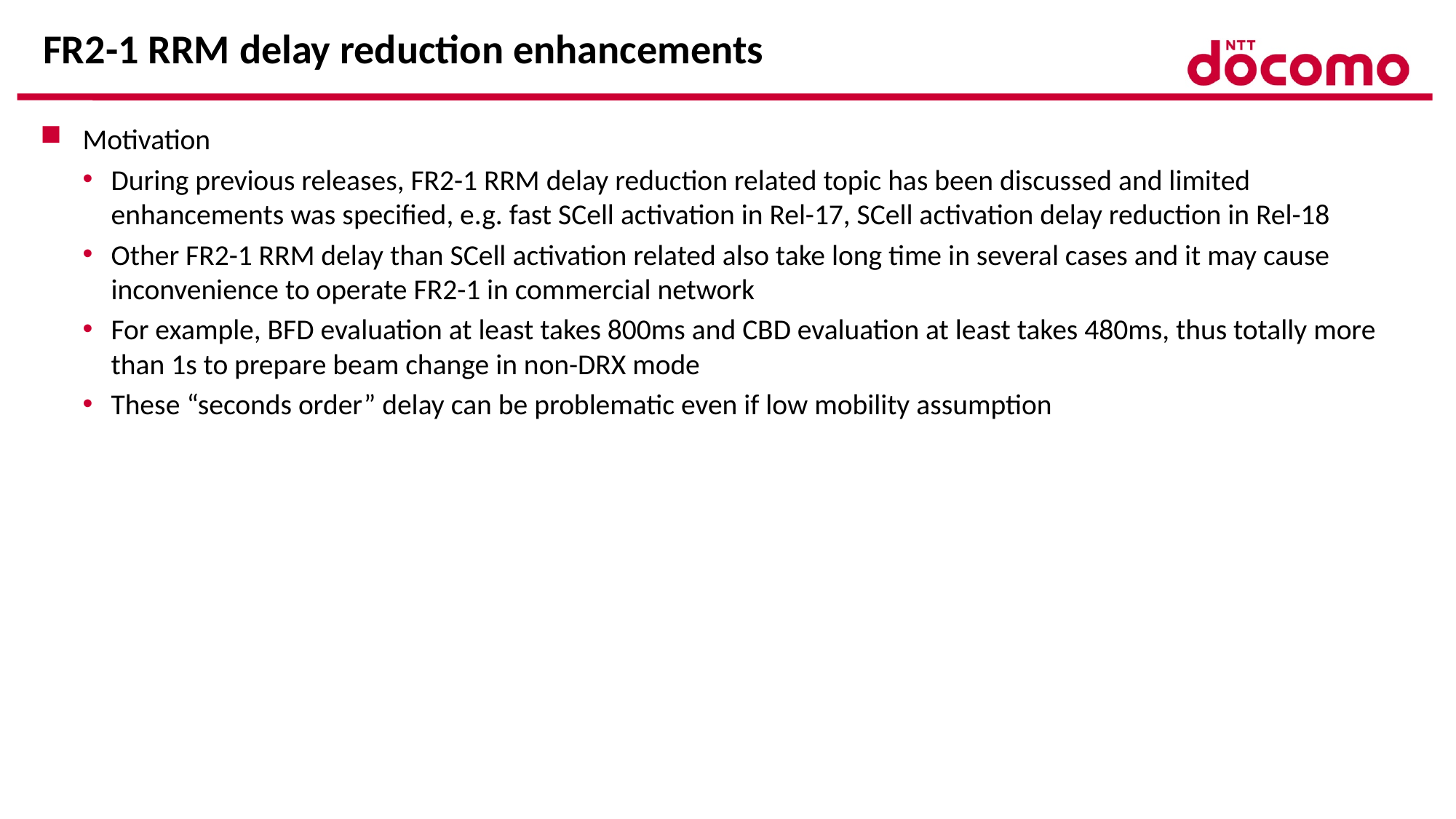

# FR2-1 RRM delay reduction enhancements
Motivation
During previous releases, FR2-1 RRM delay reduction related topic has been discussed and limited enhancements was specified, e.g. fast SCell activation in Rel-17, SCell activation delay reduction in Rel-18
Other FR2-1 RRM delay than SCell activation related also take long time in several cases and it may cause inconvenience to operate FR2-1 in commercial network
For example, BFD evaluation at least takes 800ms and CBD evaluation at least takes 480ms, thus totally more than 1s to prepare beam change in non-DRX mode
These “seconds order” delay can be problematic even if low mobility assumption